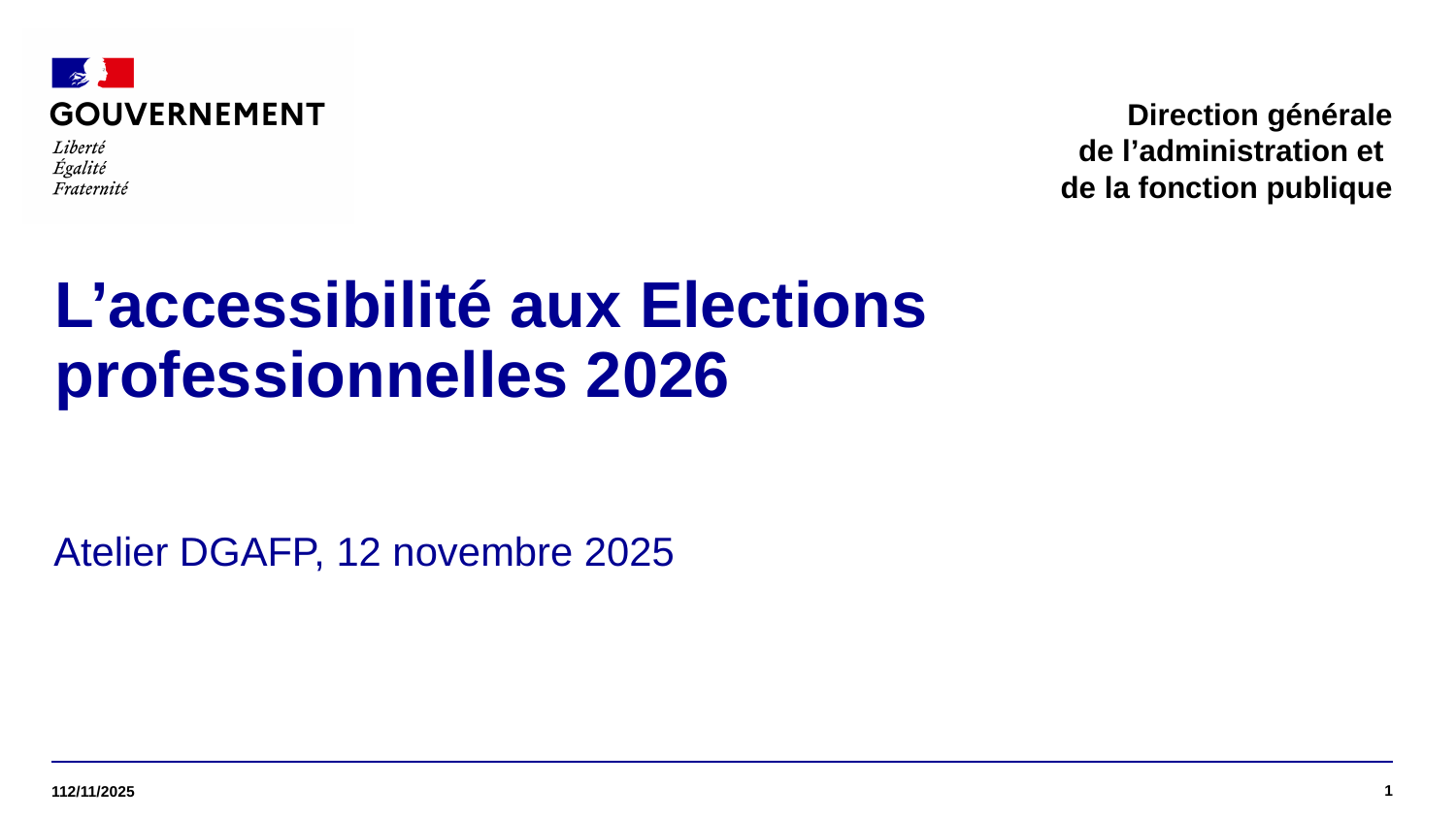

L’accessibilité aux Elections professionnelles 2026
# Atelier DGAFP, 12 novembre 2025
1
112/11/2025